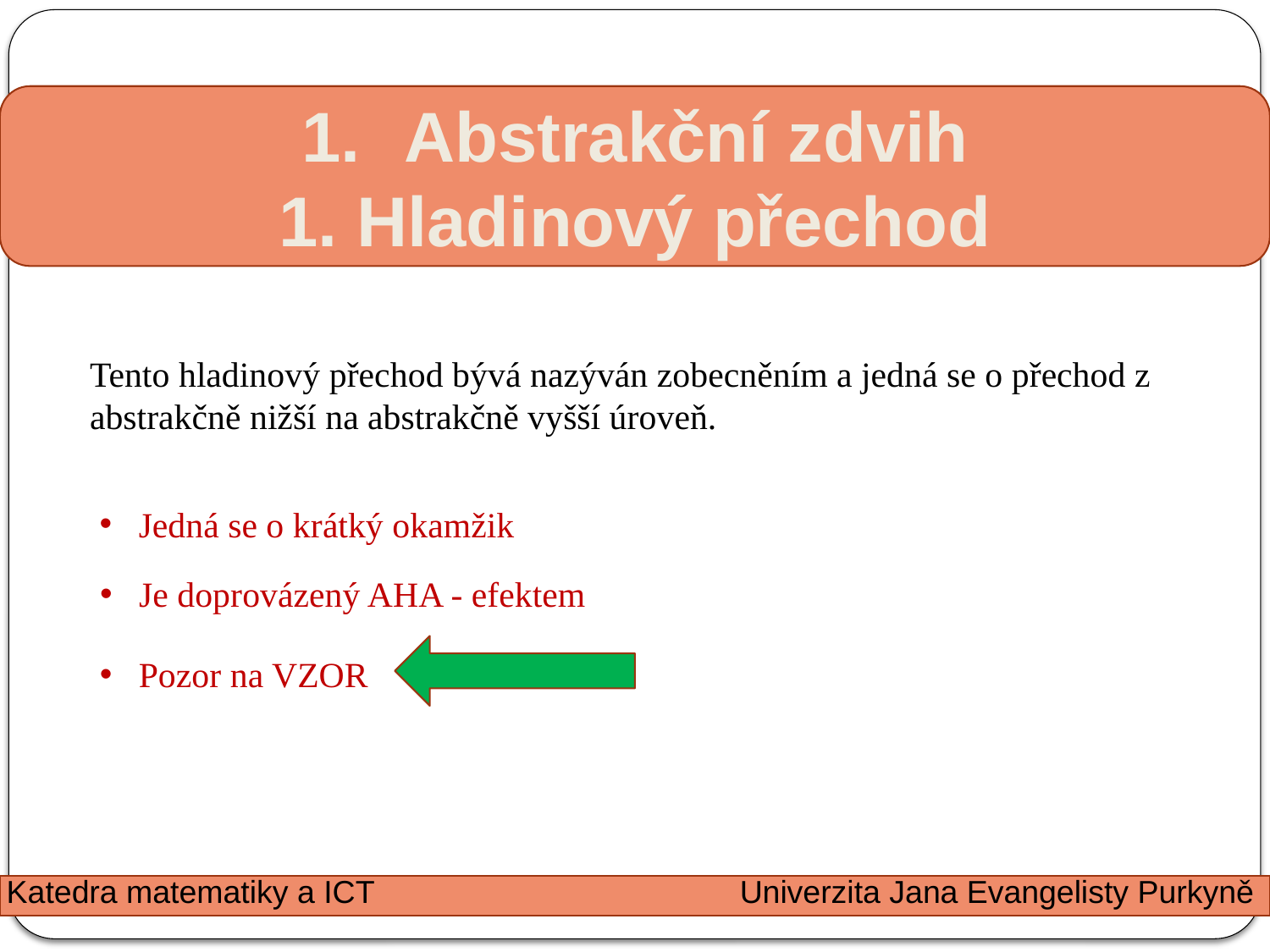

Abstrakční zdvih
1. Hladinový přechod
Tento hladinový přechod bývá nazýván zobecněním a jedná se o přechod z
abstrakčně nižší na abstrakčně vyšší úroveň.
 Jedná se o krátký okamžik
 Je doprovázený AHA - efektem

 Pozor na VZOR
Katedra matematiky a ICT
Univerzita Jana Evangelisty Purkyně